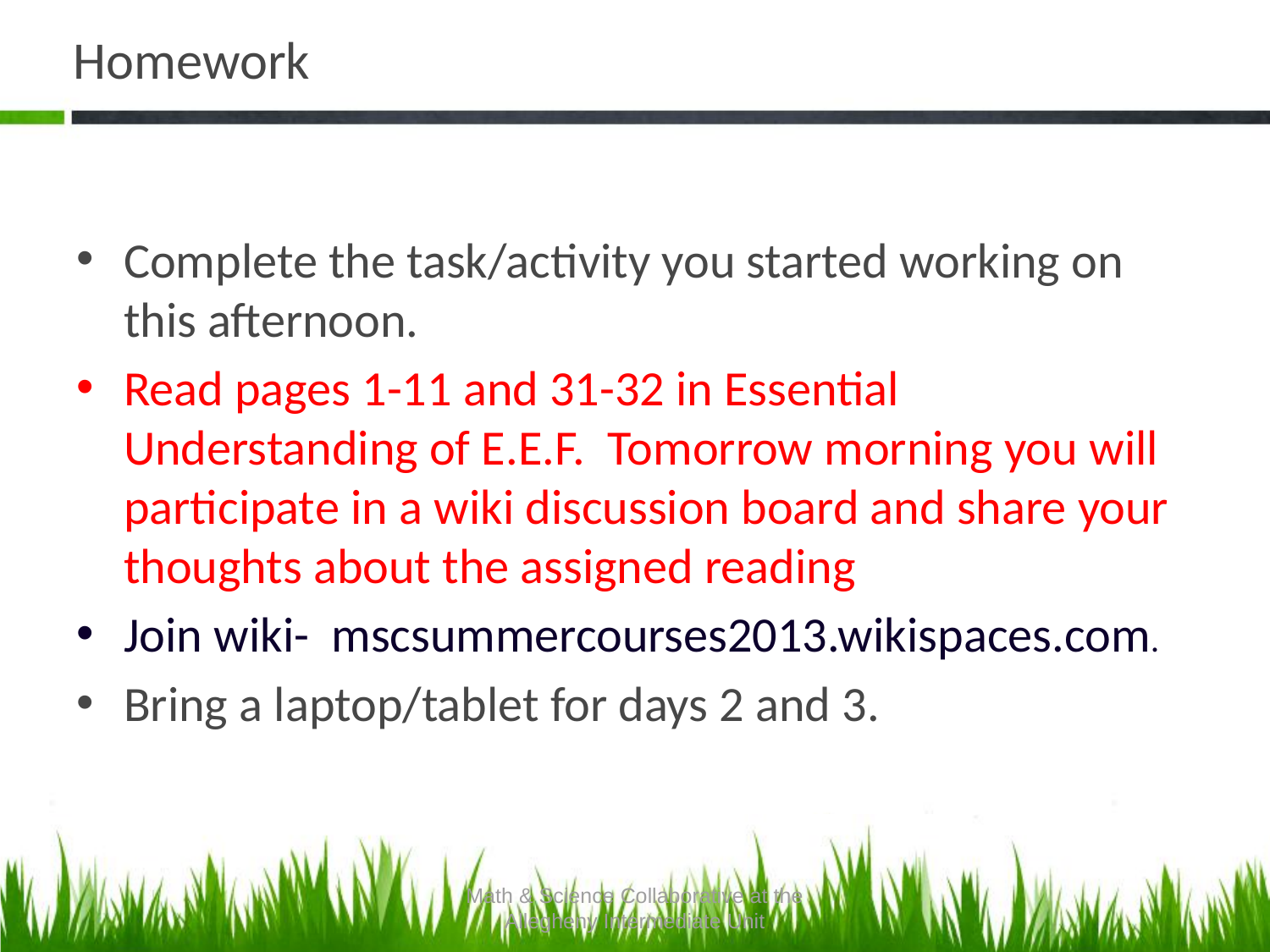

# Homework
Complete the task/activity you started working on this afternoon.
Read pages 1-11 and 31-32 in Essential Understanding of E.E.F.  Tomorrow morning you will participate in a wiki discussion board and share your thoughts about the assigned reading
Join wiki-  mscsummercourses2013.wikispaces.com.
Bring a laptop/tablet for days 2 and 3.
Math & Science Collaborative at the Allegheny Intermediate Unit